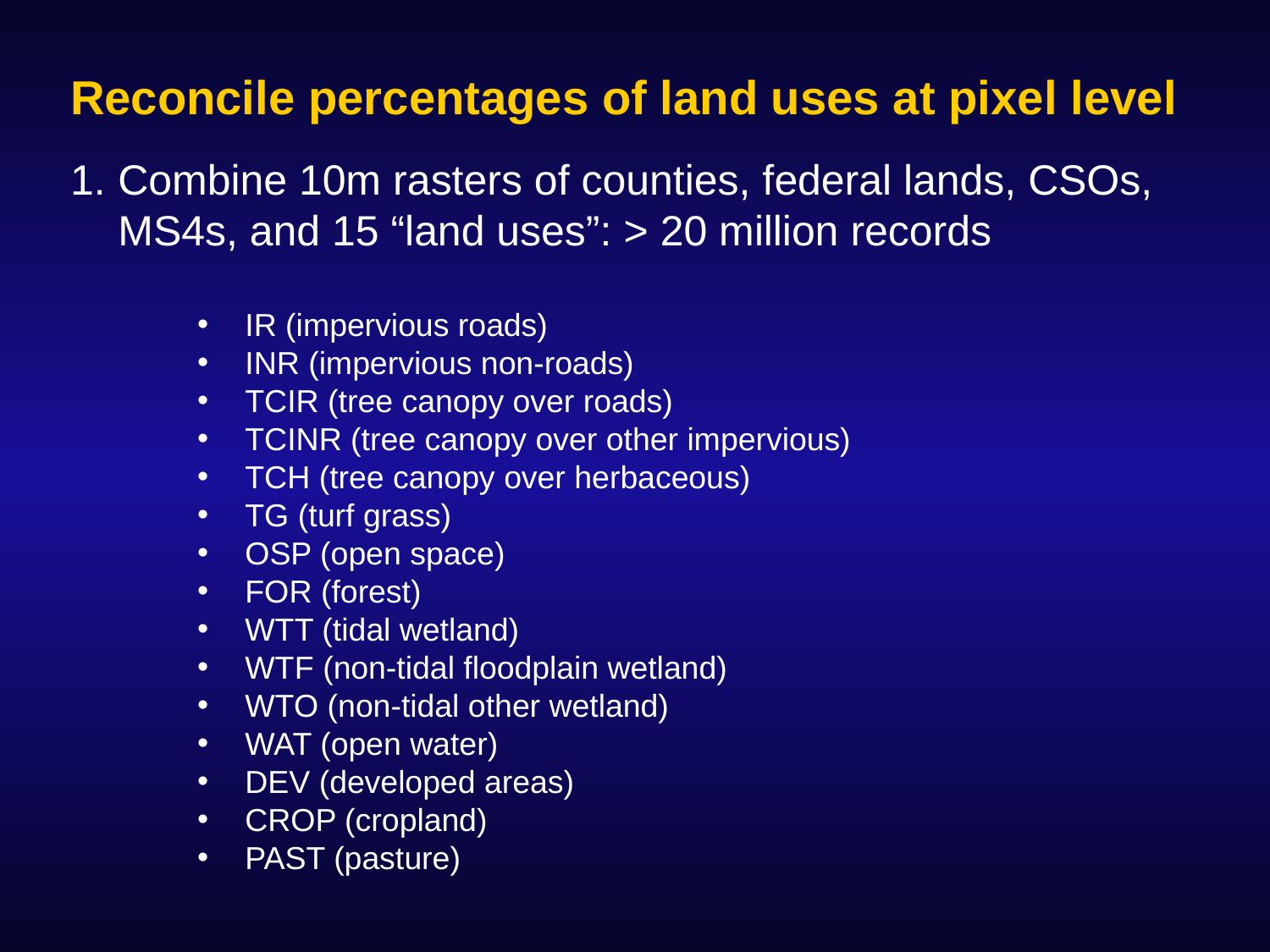

# Reconcile percentages of land uses at pixel level
Combine 10m rasters of counties, federal lands, CSOs, MS4s, and 15 “land uses”: > 20 million records

IR (impervious roads)
INR (impervious non-roads)
TCIR (tree canopy over roads)
TCINR (tree canopy over other impervious)
TCH (tree canopy over herbaceous)
TG (turf grass)
OSP (open space)
FOR (forest)
WTT (tidal wetland)
WTF (non-tidal floodplain wetland)
WTO (non-tidal other wetland)
WAT (open water)
DEV (developed areas)
CROP (cropland)
PAST (pasture)